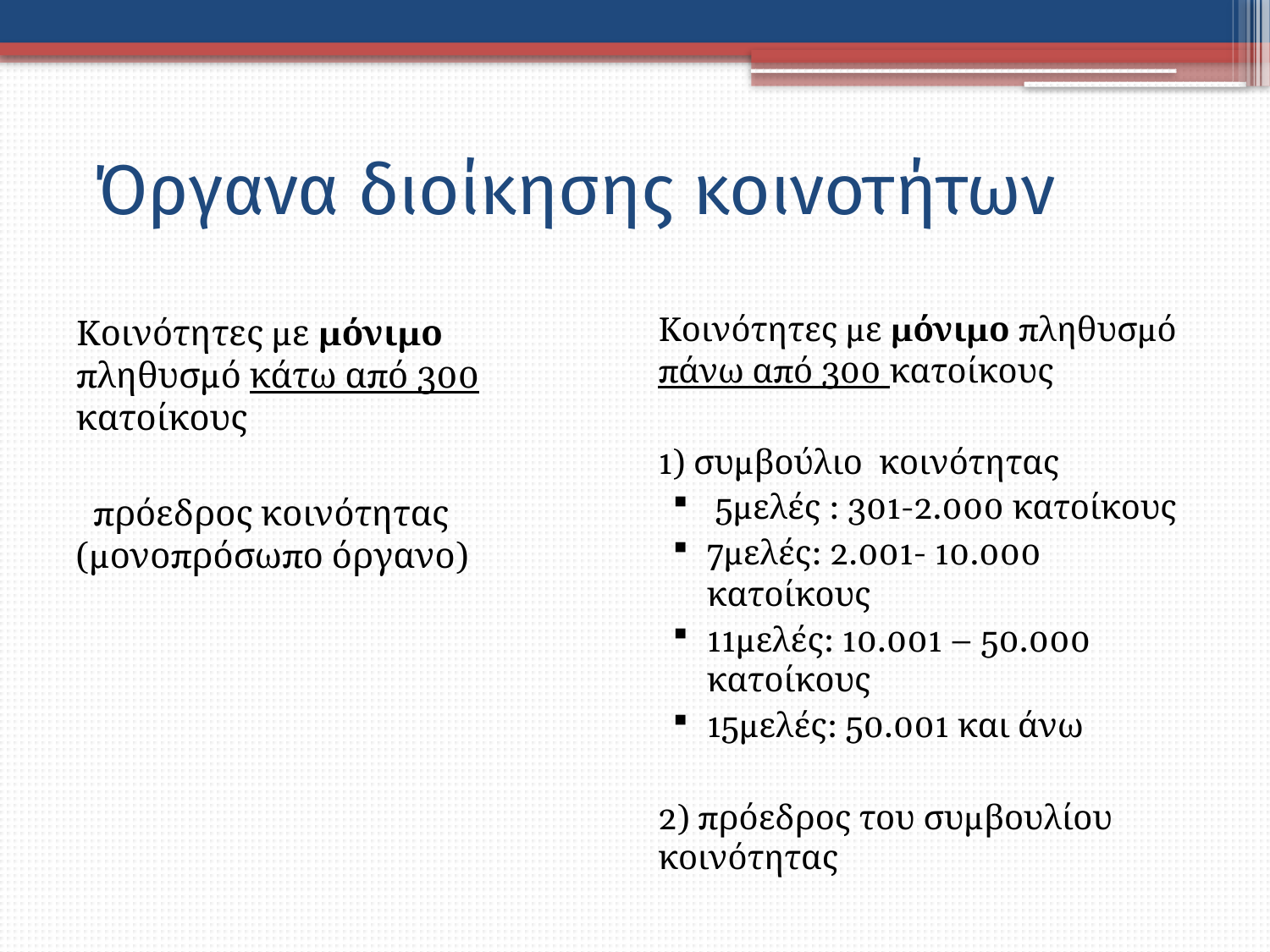

# Όργανα διοίκησης κοινοτήτων

Κοινότητες με μόνιμο πληθυσμό κάτω από 300 κατοίκους

  πρόεδρος κοινότητας (μονοπρόσωπο όργανο)

Κοινότητες με μόνιμο πληθυσμό πάνω από 300 κατοίκους

1) συμβούλιο  κοινότητας
 5μελές : 301-2.000 κατοίκους
7μελές: 2.001- 10.000 κατοίκους
11μελές: 10.001 – 50.000 κατοίκους
15μελές: 50.001 και άνω

2) πρόεδρος του συμβουλίου κοινότητας